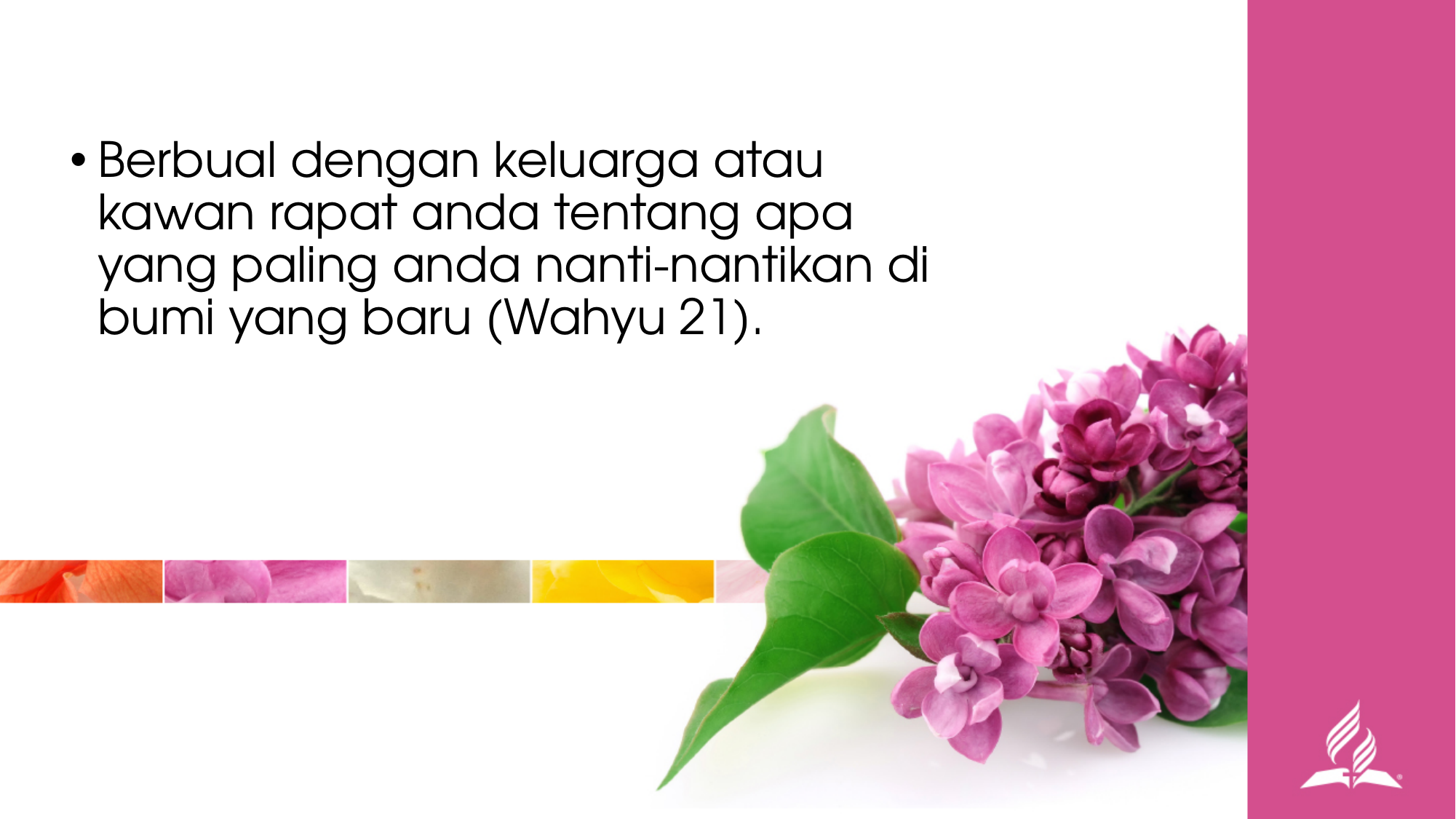

Berbual dengan keluarga atau kawan rapat anda tentang apa yang paling anda nanti-nantikan di bumi yang baru (Wahyu 21).